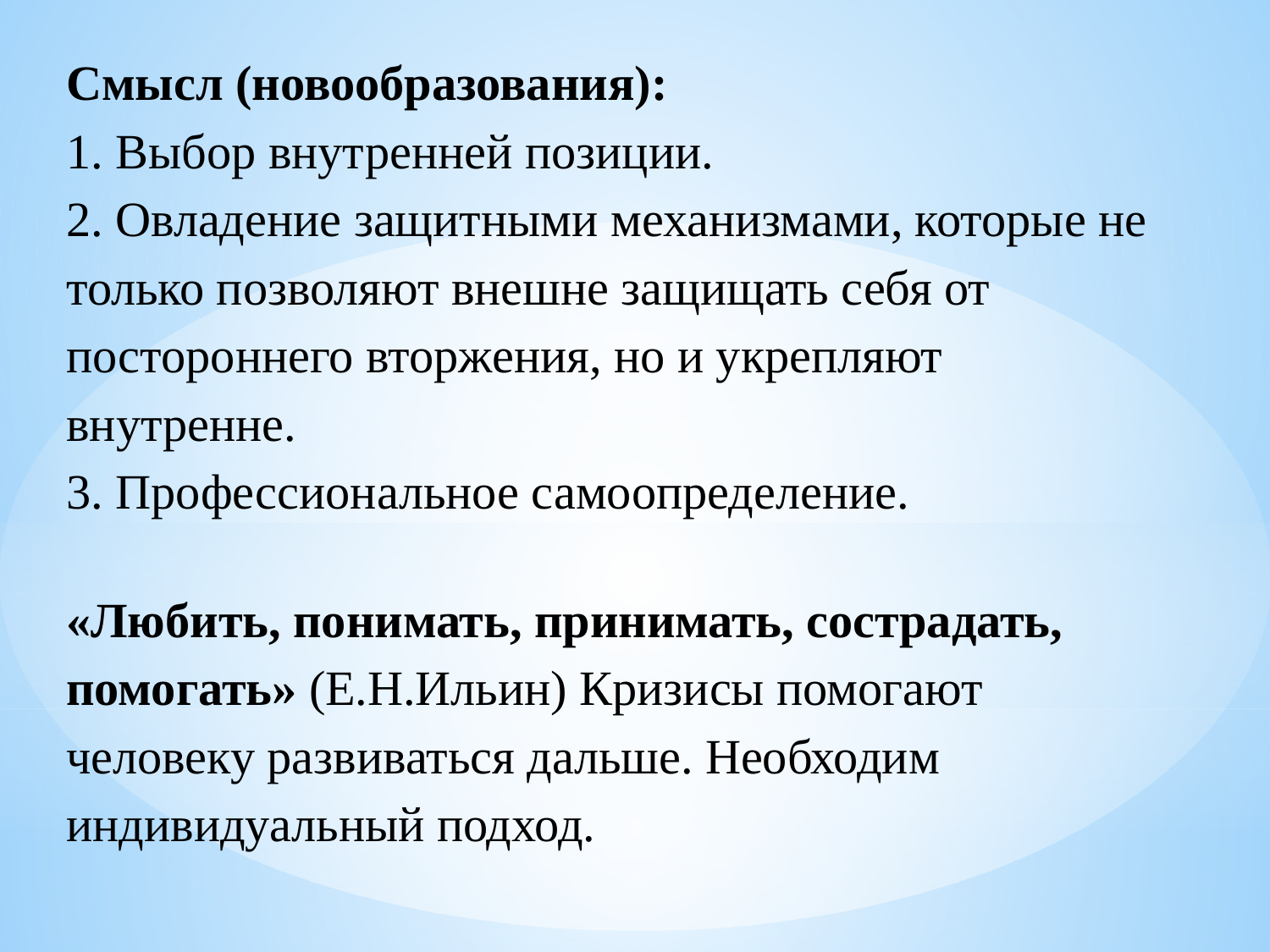

Смысл (новообразования):
1. Выбор внутренней позиции.
2. Овладение защитными механизмами, которые не только позволяют внешне защищать себя от постороннего вторжения, но и укрепляют внутренне.
3. Профессиональное самоопределение.
«Любить, понимать, принимать, сострадать, помогать» (Е.Н.Ильин) Кризисы помогают человеку развиваться дальше. Необходим индивидуальный подход.